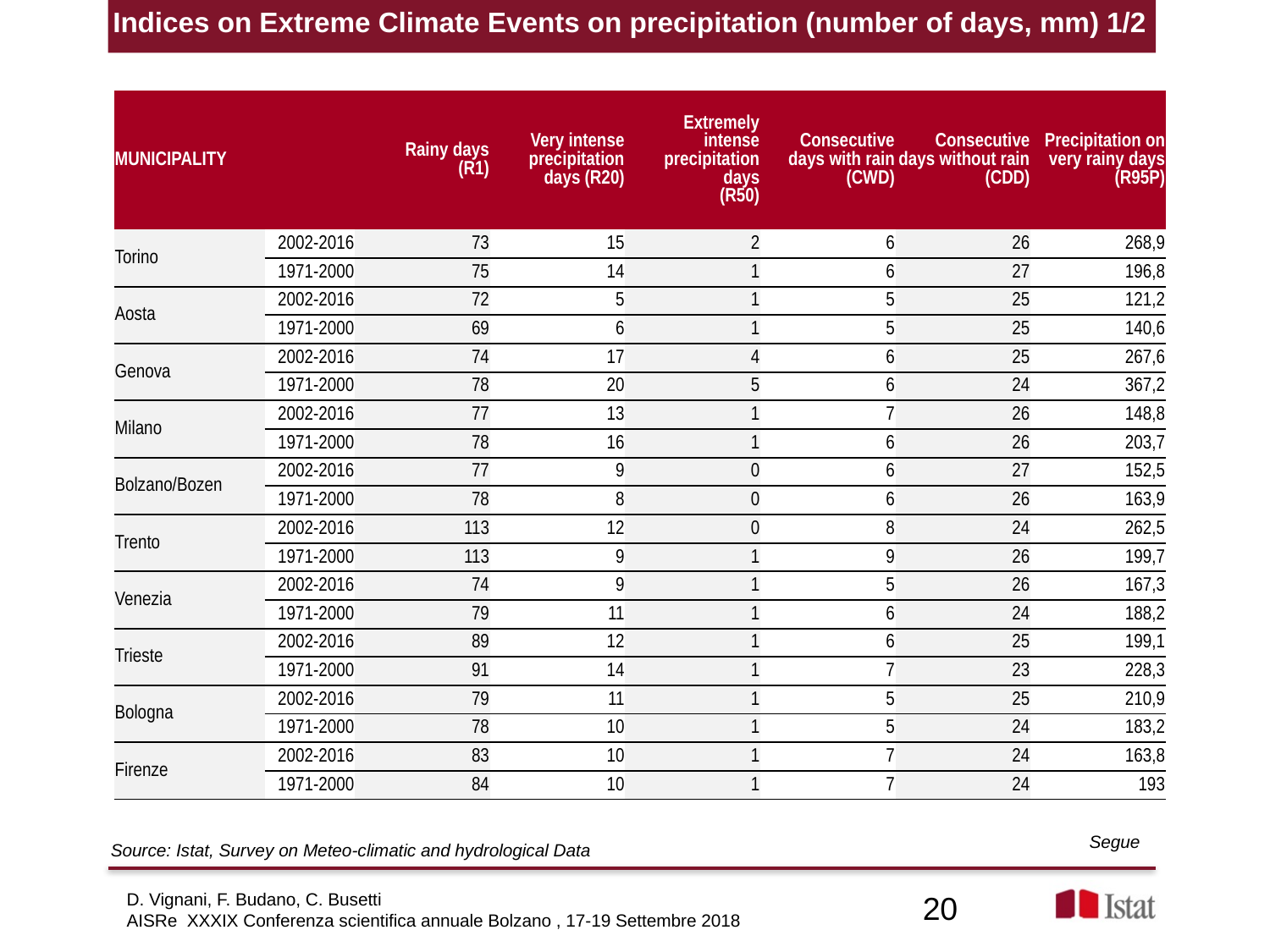

Indices on Extreme Climate Events on precipitation (number of days, mm) 1/2

| MUNICIPALITY |  | Rainy days (R1) | Very intense precipitation days (R20) | Extremely intense precipitation days (R50) | Consecutive days with rain (CWD) | Consecutive days without rain (CDD) | Precipitation on very rainy days (R95P) |
| --- | --- | --- | --- | --- | --- | --- | --- |
| Torino | 2002-2016 | 73 | 15 | 2 | 6 | 26 | 268,9 |
|  | 1971-2000 | 75 | 14 | 1 | 6 | 27 | 196,8 |
| Aosta | 2002-2016 | 72 | 5 | 1 | 5 | 25 | 121,2 |
|  | 1971-2000 | 69 | 6 | 1 | 5 | 25 | 140,6 |
| Genova | 2002-2016 | 74 | 17 | 4 | 6 | 25 | 267,6 |
|  | 1971-2000 | 78 | 20 | 5 | 6 | 24 | 367,2 |
| Milano | 2002-2016 | 77 | 13 | 1 | 7 | 26 | 148,8 |
|  | 1971-2000 | 78 | 16 | 1 | 6 | 26 | 203,7 |
| Bolzano/Bozen | 2002-2016 | 77 | 9 | 0 | 6 | 27 | 152,5 |
|  | 1971-2000 | 78 | 8 | 0 | 6 | 26 | 163,9 |
| Trento | 2002-2016 | 113 | 12 | 0 | 8 | 24 | 262,5 |
|  | 1971-2000 | 113 | 9 | 1 | 9 | 26 | 199,7 |
| Venezia | 2002-2016 | 74 | 9 | 1 | 5 | 26 | 167,3 |
|  | 1971-2000 | 79 | 11 | 1 | 6 | 24 | 188,2 |
| Trieste | 2002-2016 | 89 | 12 | 1 | 6 | 25 | 199,1 |
|  | 1971-2000 | 91 | 14 | 1 | 7 | 23 | 228,3 |
| Bologna | 2002-2016 | 79 | 11 | 1 | 5 | 25 | 210,9 |
|  | 1971-2000 | 78 | 10 | 1 | 5 | 24 | 183,2 |
| Firenze | 2002-2016 | 83 | 10 | 1 | 7 | 24 | 163,8 |
|  | 1971-2000 | 84 | 10 | 1 | 7 | 24 | 193 |
Segue
Source: Istat, Survey on Meteo-climatic and hydrological Data
D. Vignani, F. Budano, C. Busetti
AISRe  XXXIX Conferenza scientifica annuale Bolzano , 17-19 Settembre 2018
20